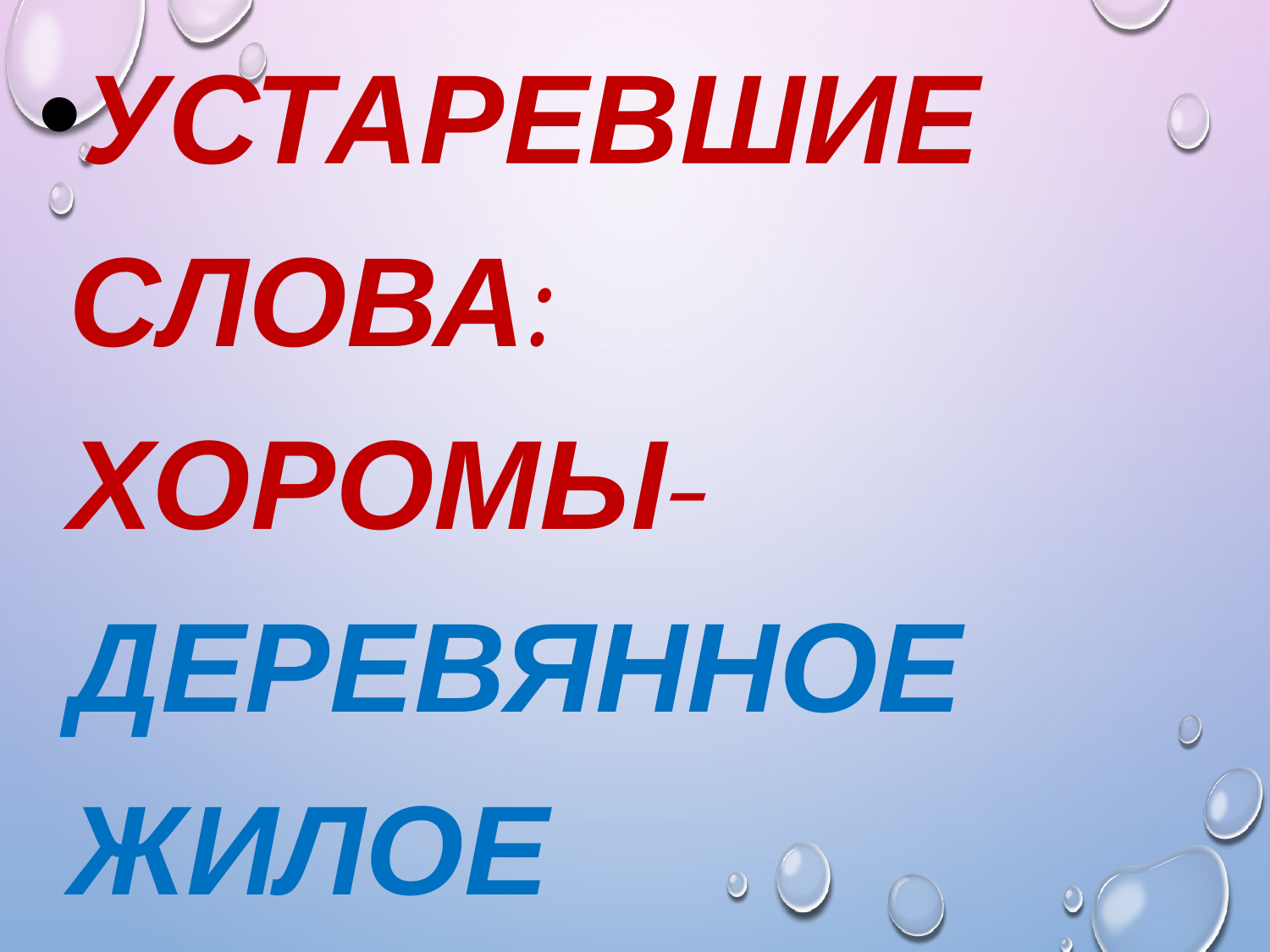

Устаревшие слова: хоромы- деревянное жилое строение
#